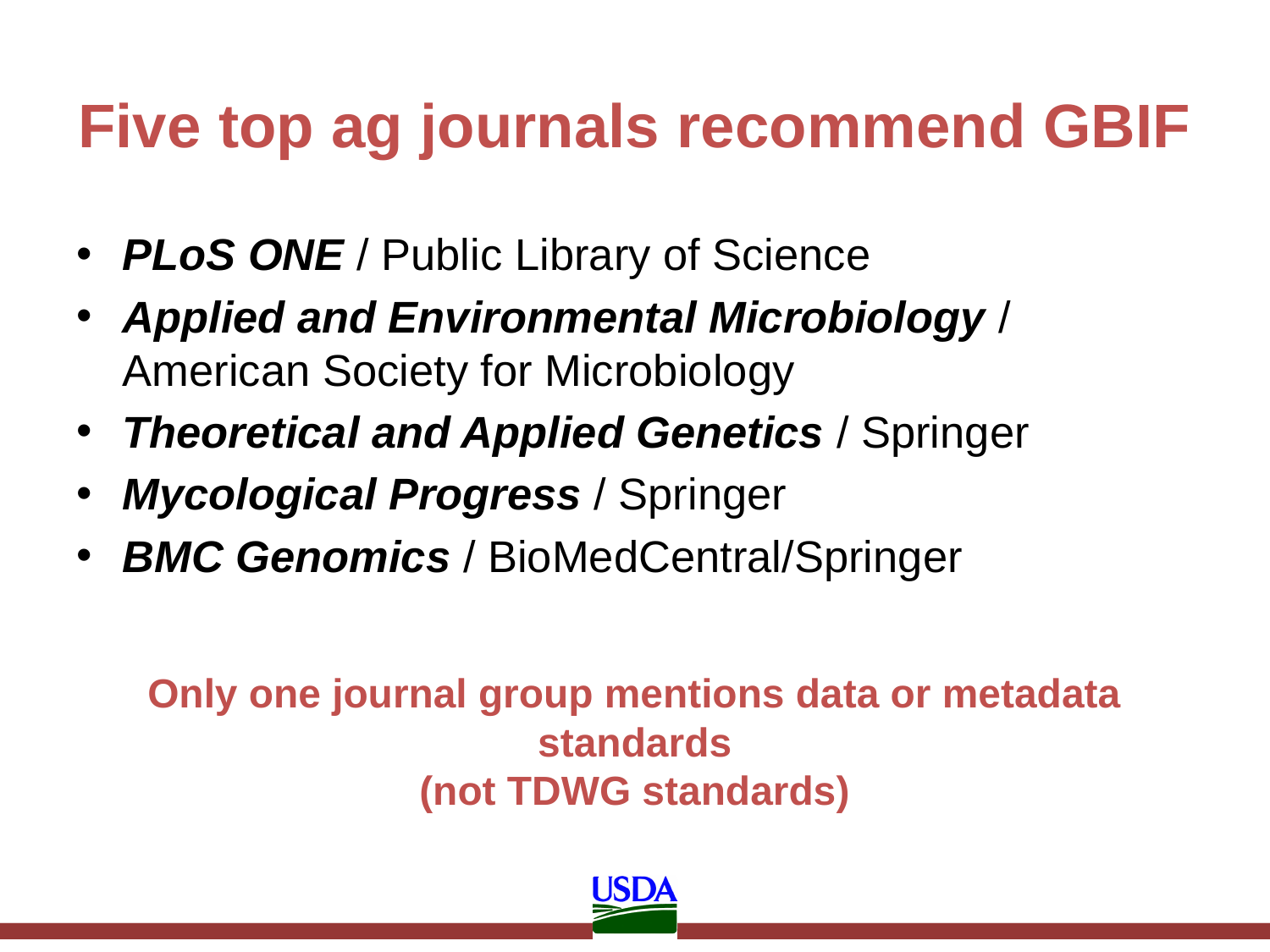

# Five top ag journals recommend GBIF

PLoS ONE / Public Library of Science
Applied and Environmental Microbiology / American Society for Microbiology
Theoretical and Applied Genetics / Springer
Mycological Progress / Springer
BMC Genomics / BioMedCentral/Springer
Only one journal group mentions data or metadata standards
(not TDWG standards)